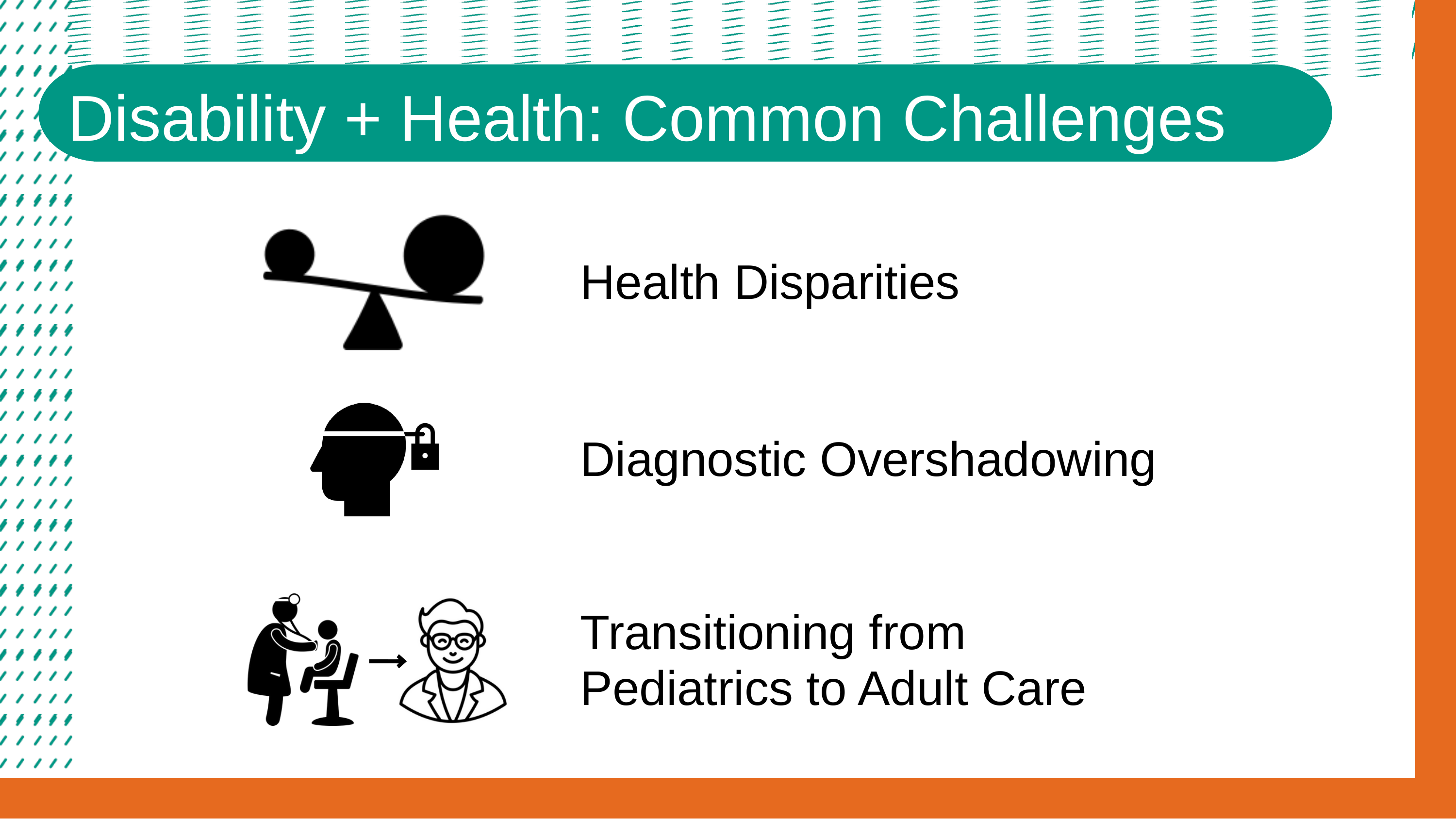

Disability + Health: Common Challenges

Health Disparities

Diagnostic Overshadowing

Transitioning from
Pediatrics to Adult Care